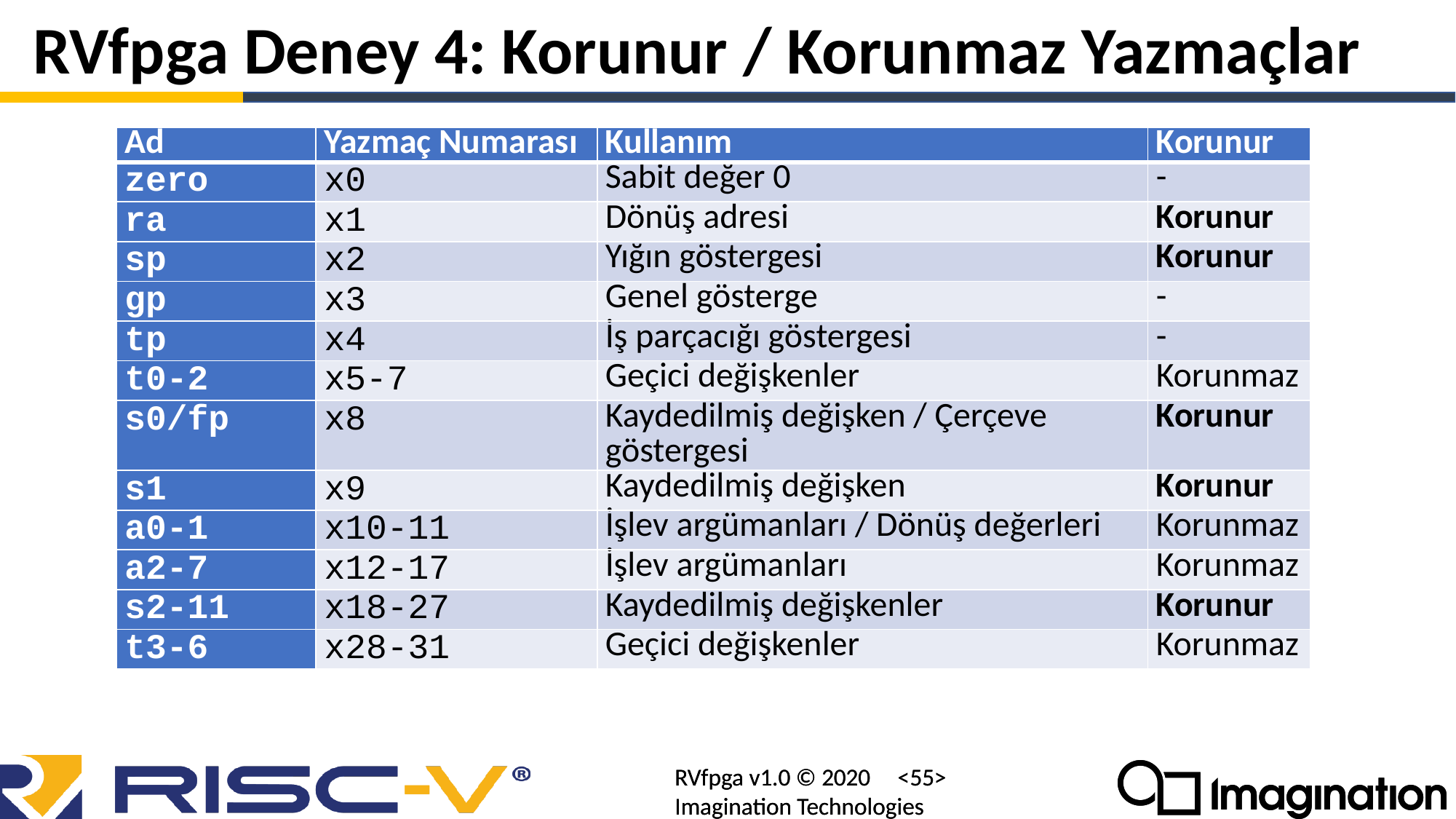

# RVfpga Deney 4: Korunur / Korunmaz Yazmaçlar
| Ad | Yazmaç Numarası | Kullanım | Korunur |
| --- | --- | --- | --- |
| zero | x0 | Sabit değer 0 | - |
| ra | x1 | Dönüş adresi | Korunur |
| sp | x2 | Yığın göstergesi | Korunur |
| gp | x3 | Genel gösterge | - |
| tp | x4 | İş parçacığı göstergesi | - |
| t0-2 | x5-7 | Geçici değişkenler | Korunmaz |
| s0/fp | x8 | Kaydedilmiş değişken / Çerçeve göstergesi | Korunur |
| s1 | x9 | Kaydedilmiş değişken | Korunur |
| a0-1 | x10-11 | İşlev argümanları / Dönüş değerleri | Korunmaz |
| a2-7 | x12-17 | İşlev argümanları | Korunmaz |
| s2-11 | x18-27 | Kaydedilmiş değişkenler | Korunur |
| t3-6 | x28-31 | Geçici değişkenler | Korunmaz |